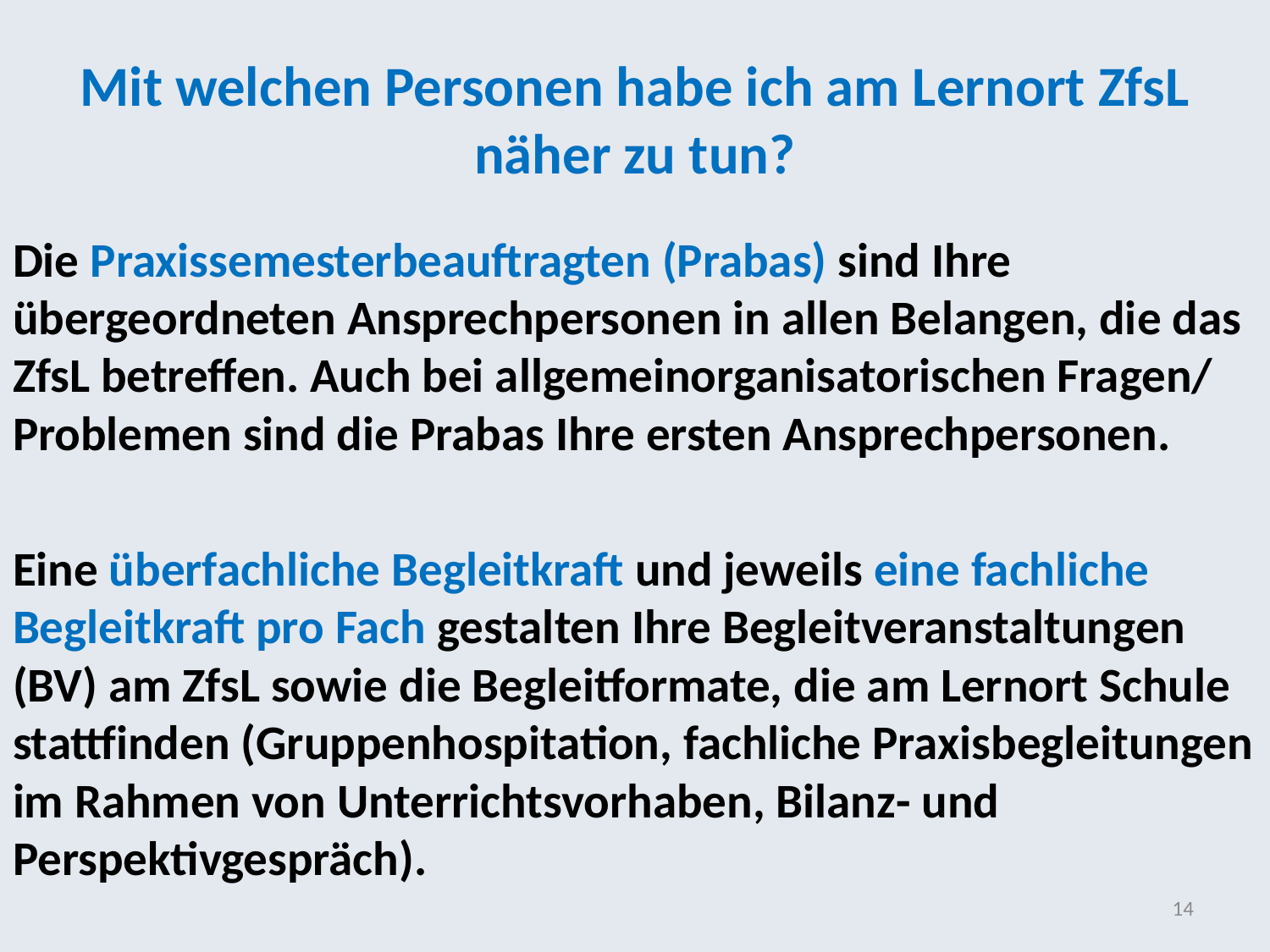

# Mit welchen Personen habe ich am Lernort ZfsL näher zu tun?
Die Praxissemesterbeauftragten (Prabas) sind Ihre übergeordneten Ansprechpersonen in allen Belangen, die das ZfsL betreffen. Auch bei allgemeinorganisatorischen Fragen/ Problemen sind die Prabas Ihre ersten Ansprechpersonen.

Eine überfachliche Begleitkraft und jeweils eine fachliche Begleitkraft pro Fach gestalten Ihre Begleitveranstaltungen (BV) am ZfsL sowie die Begleitformate, die am Lernort Schule stattfinden (Gruppenhospitation, fachliche Praxisbegleitungen im Rahmen von Unterrichtsvorhaben, Bilanz- und Perspektivgespräch).
14